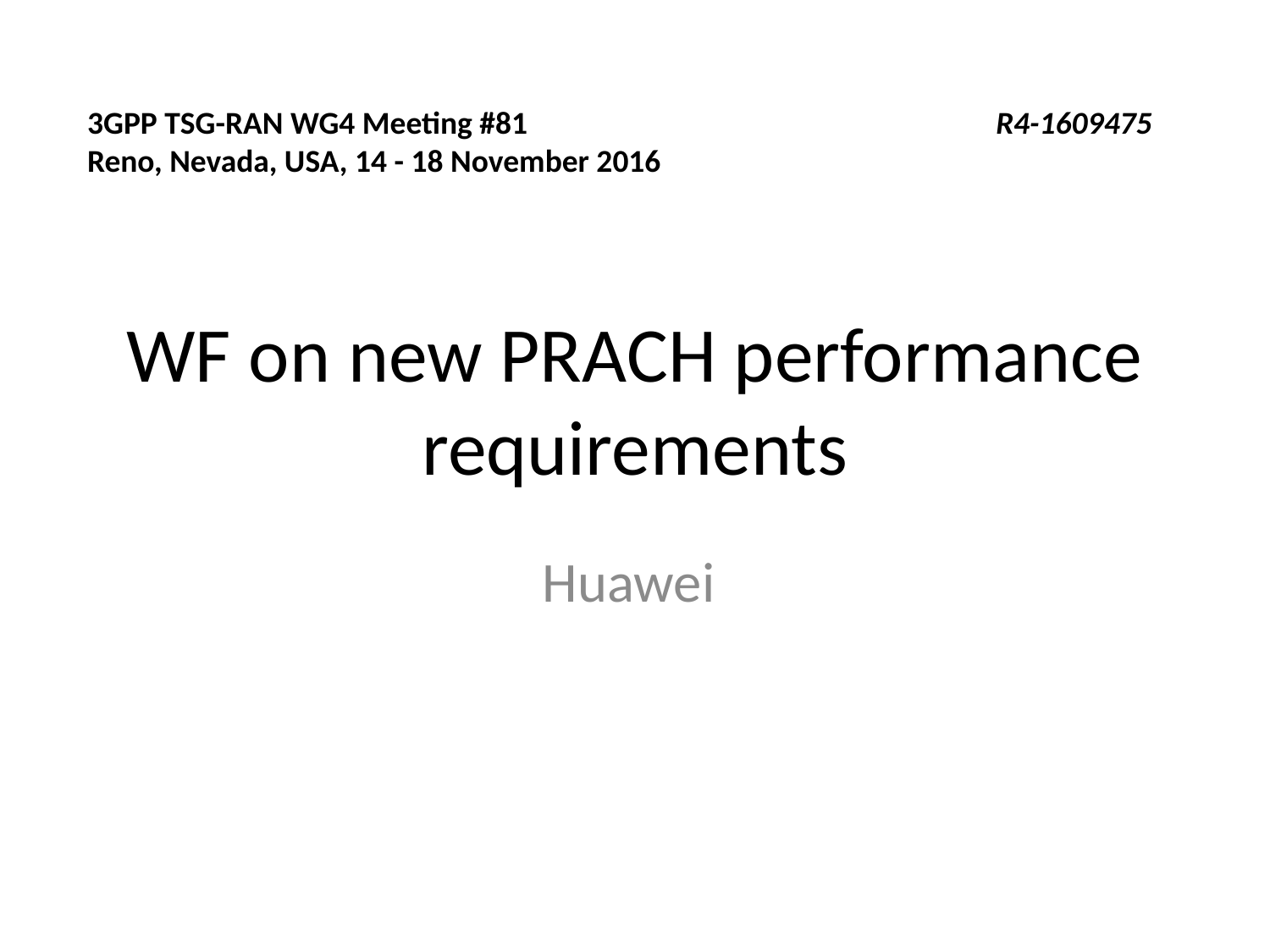

3GPP TSG-RAN WG4 Meeting #81                                                                 R4-1609475
Reno, Nevada, USA, 14 - 18 November 2016

# WF on new PRACH performance requirements
Huawei